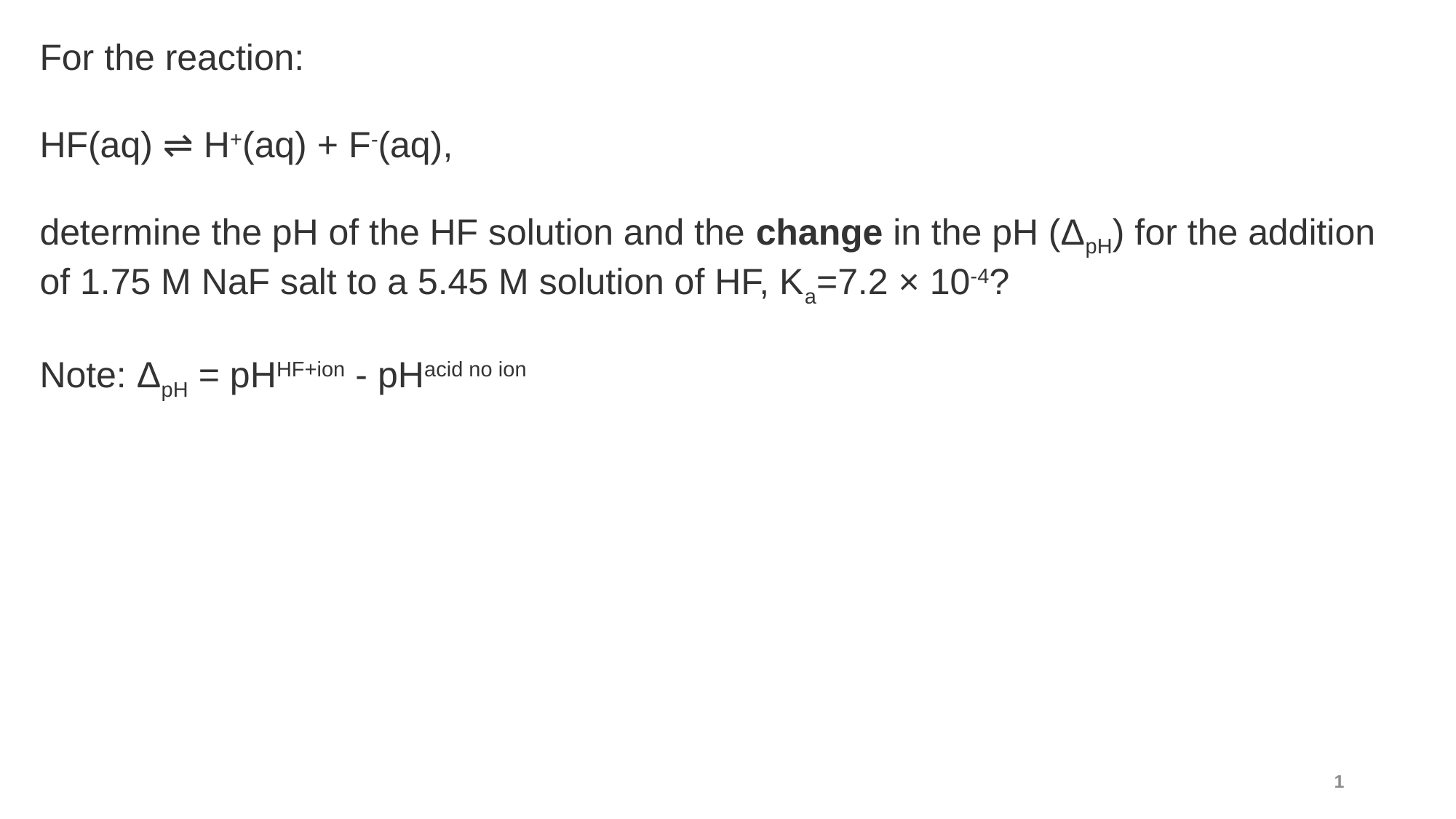

For the reaction:
HF(aq) ⇌ H+(aq) + F-(aq),
determine the pH of the HF solution and the change in the pH (ΔpH) for the addition of 1.75 M NaF salt to a 5.45 M solution of HF, Ka=7.2 × 10-4?
Note: ΔpH = pHHF+ion - pHacid no ion
1